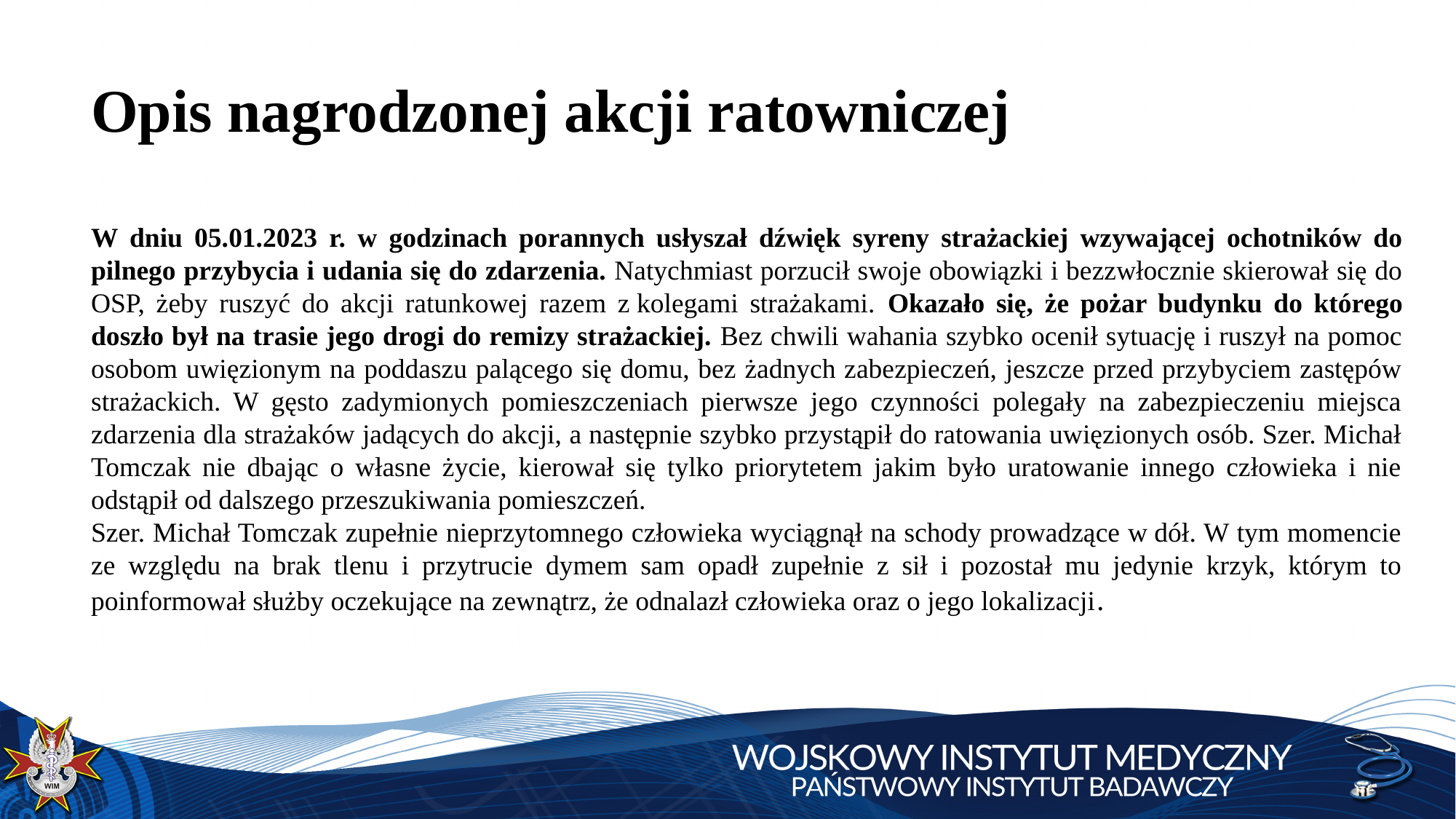

Opis nagrodzonej akcji ratowniczej
W dniu 05.01.2023 r. w godzinach porannych usłyszał dźwięk syreny strażackiej wzywającej ochotników do pilnego przybycia i udania się do zdarzenia. Natychmiast porzucił swoje obowiązki i bezzwłocznie skierował się do OSP, żeby ruszyć do akcji ratunkowej razem z kolegami strażakami. Okazało się, że pożar budynku do którego doszło był na trasie jego drogi do remizy strażackiej. Bez chwili wahania szybko ocenił sytuację i ruszył na pomoc osobom uwięzionym na poddaszu palącego się domu, bez żadnych zabezpieczeń, jeszcze przed przybyciem zastępów strażackich. W gęsto zadymionych pomieszczeniach pierwsze jego czynności polegały na zabezpieczeniu miejsca zdarzenia dla strażaków jadących do akcji, a następnie szybko przystąpił do ratowania uwięzionych osób. Szer. Michał Tomczak nie dbając o własne życie, kierował się tylko priorytetem jakim było uratowanie innego człowieka i nie odstąpił od dalszego przeszukiwania pomieszczeń.
Szer. Michał Tomczak zupełnie nieprzytomnego człowieka wyciągnął na schody prowadzące w dół. W tym momencie ze względu na brak tlenu i przytrucie dymem sam opadł zupełnie z sił i pozostał mu jedynie krzyk, którym to poinformował służby oczekujące na zewnątrz, że odnalazł człowieka oraz o jego lokalizacji.